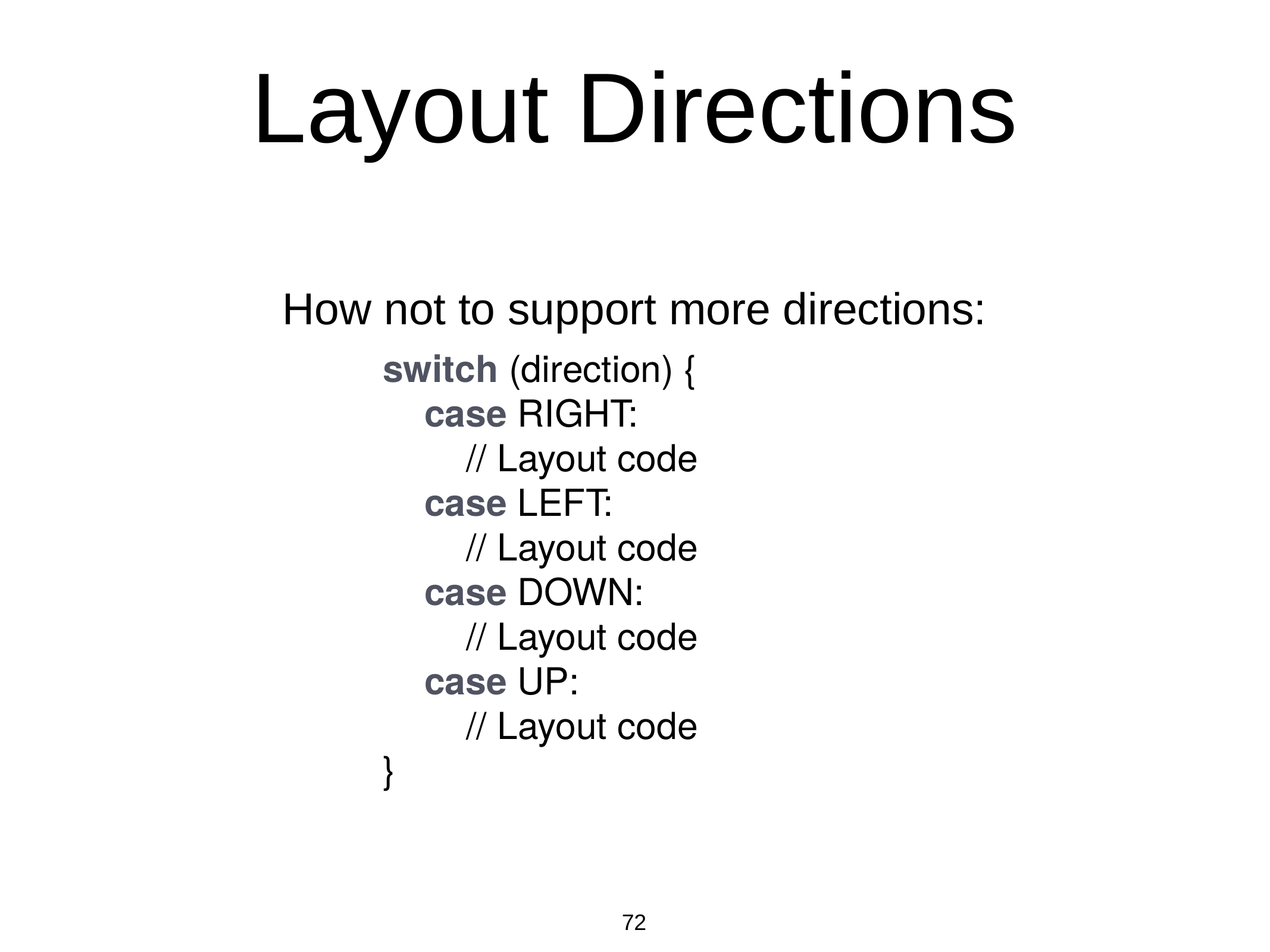

# Layout Directions
How not to support more directions:
switch (direction) {
    case RIGHT:
        // Layout code
    case LEFT:
        // Layout code
    case DOWN:
        // Layout code
    case UP:
        // Layout code
}
72